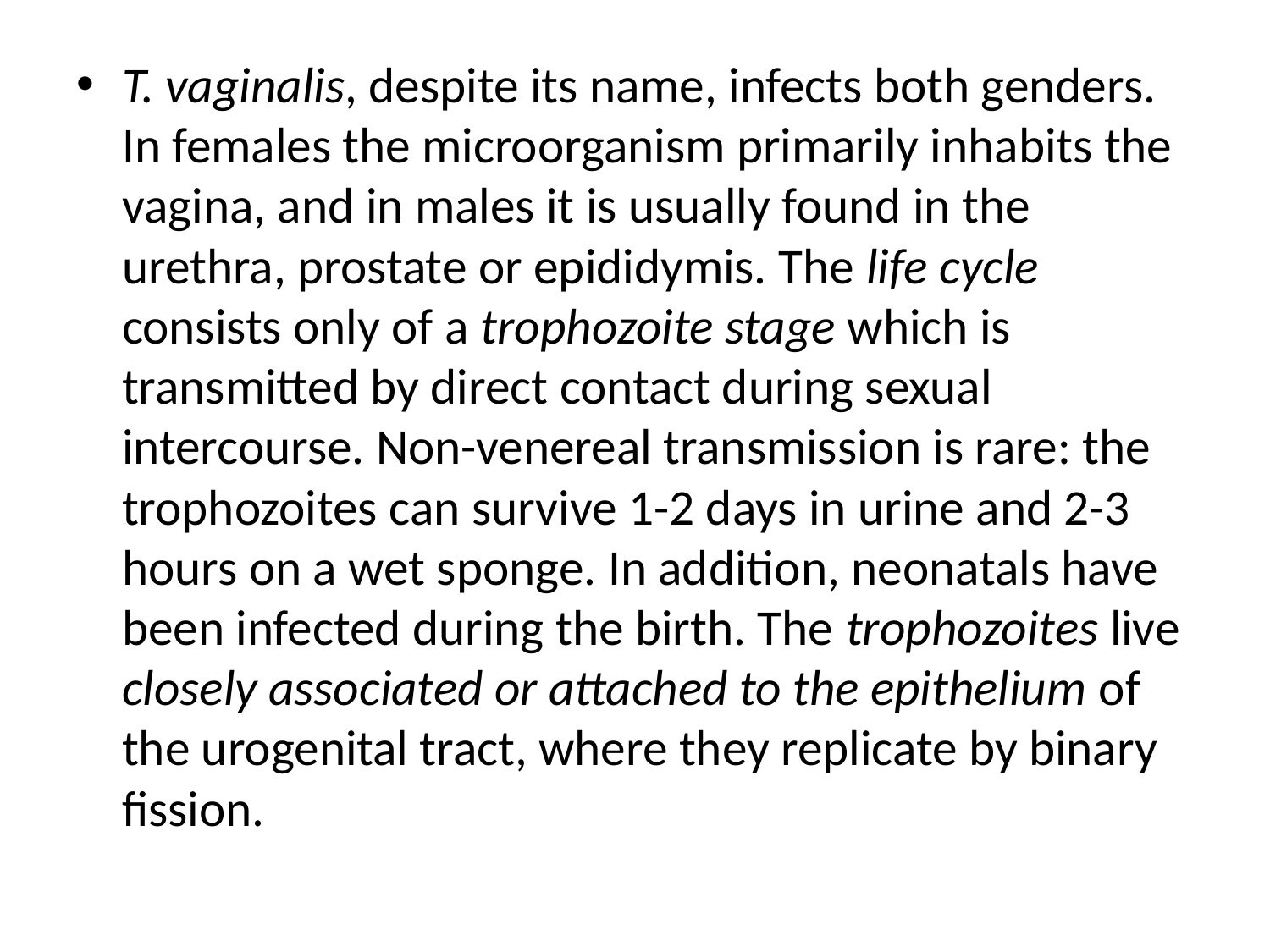

T. vaginalis, despite its name, infects both genders. In females the microorganism primarily inhabits the vagina, and in males it is usually found in the urethra, prostate or epididymis. The life cycle consists only of a trophozoite stage which is transmitted by direct contact during sexual intercourse. Non-venereal transmission is rare: the trophozoites can survive 1-2 days in urine and 2-3 hours on a wet sponge. In addition, neonatals have been infected during the birth. The trophozoites live closely associated or attached to the epithelium of the urogenital tract, where they replicate by binary fission.